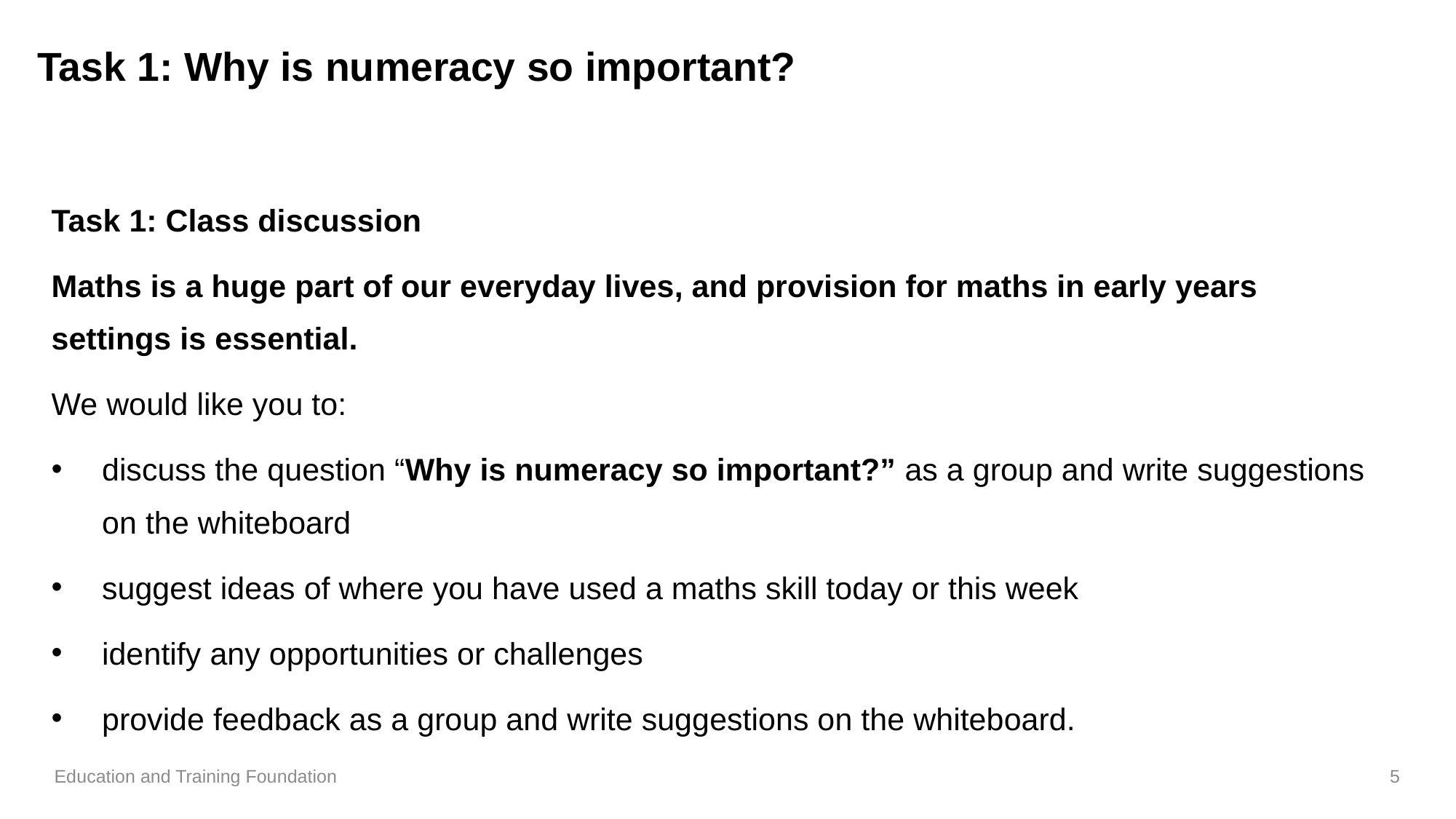

# Task 1: Why is numeracy so important?
Task 1: Class discussion
Maths is a huge part of our everyday lives, and provision for maths in early years settings is essential.
We would like you to:
discuss the question “Why is numeracy so important?” as a group and write suggestions on the whiteboard
suggest ideas of where you have used a maths skill today or this week
identify any opportunities or challenges
provide feedback as a group and write suggestions on the whiteboard.

Education and Training Foundation
5